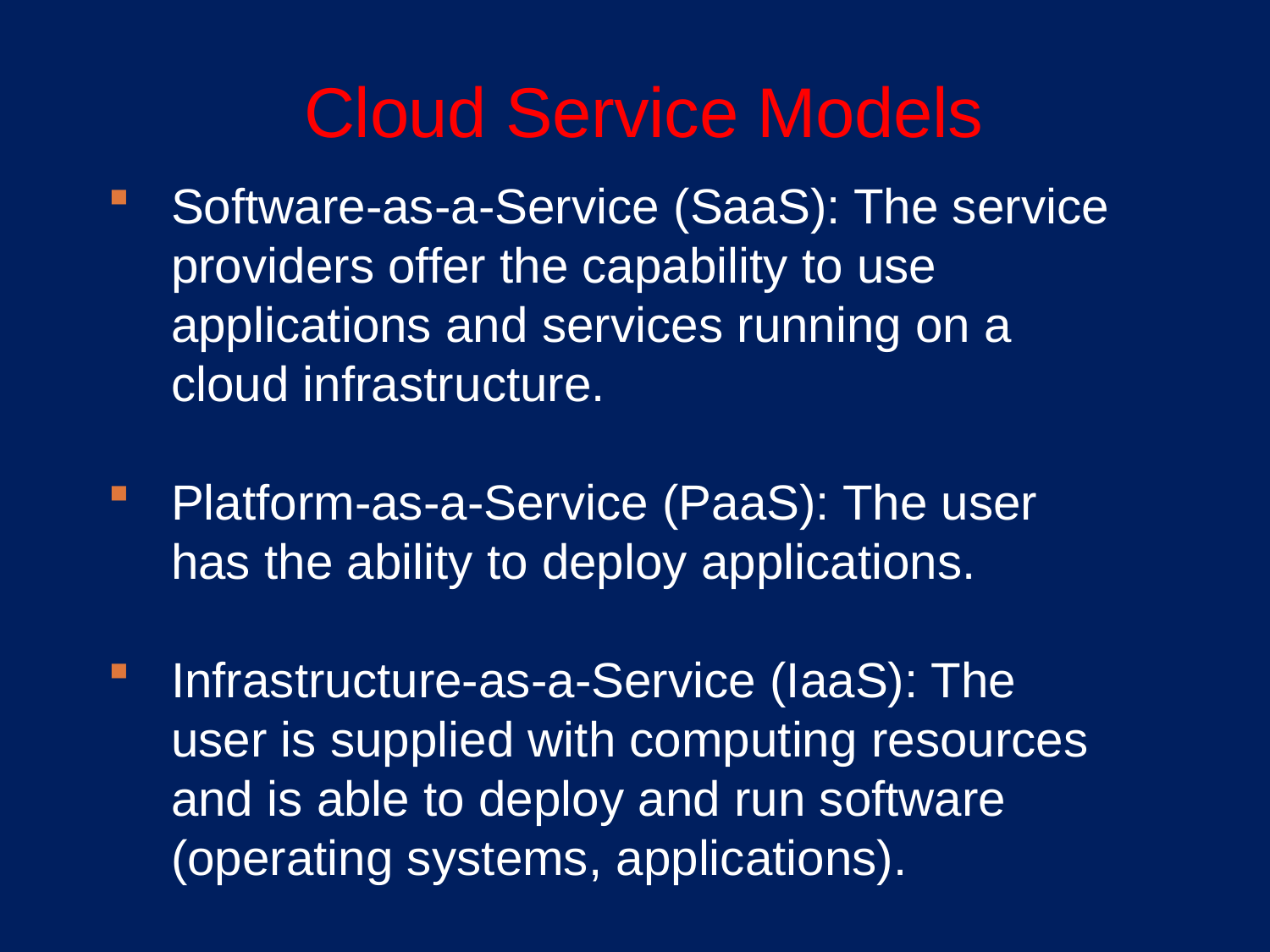

# Cloud Service Models
Software-as-a-Service (SaaS): The service providers offer the capability to use applications and services running on a cloud infrastructure.

Platform-as-a-Service (PaaS): The user has the ability to deploy applications.

Infrastructure-as-a-Service (IaaS): The user is supplied with computing resources and is able to deploy and run software (operating systems, applications).